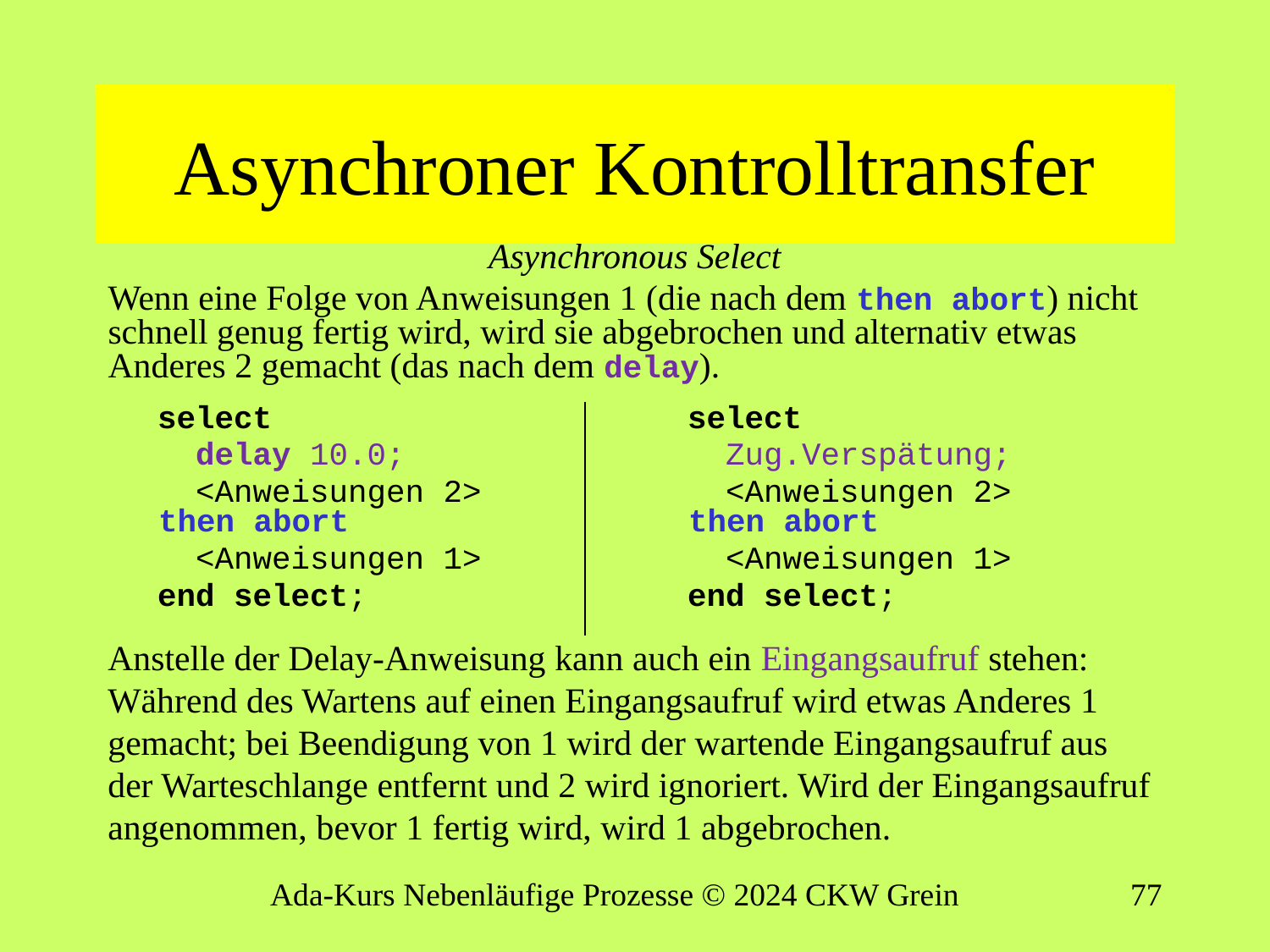

# Asynchroner Kontrolltransfer
Asynchronous Select
Wenn eine Folge von Anweisungen 1 (die nach dem then abort) nicht schnell genug fertig wird, wird sie abgebrochen und alternativ etwas Anderes 2 gemacht (das nach dem delay).
select
  delay 10.0;
  <Anweisungen 2>
then abort
  <Anweisungen 1>
end select;
select
  Zug.Verspätung;
  <Anweisungen 2>
then abort
  <Anweisungen 1>
end select;
Anstelle der Delay-Anweisung kann auch ein Eingangsaufruf stehen:
Während des Wartens auf einen Eingangsaufruf wird etwas Anderes 1 gemacht; bei Beendigung von 1 wird der wartende Eingangsaufruf aus der Warteschlange entfernt und 2 wird ignoriert. Wird der Eingangsaufruf angenommen, bevor 1 fertig wird, wird 1 abgebrochen.
Ada-Kurs Nebenläufige Prozesse © 2024 CKW Grein
77